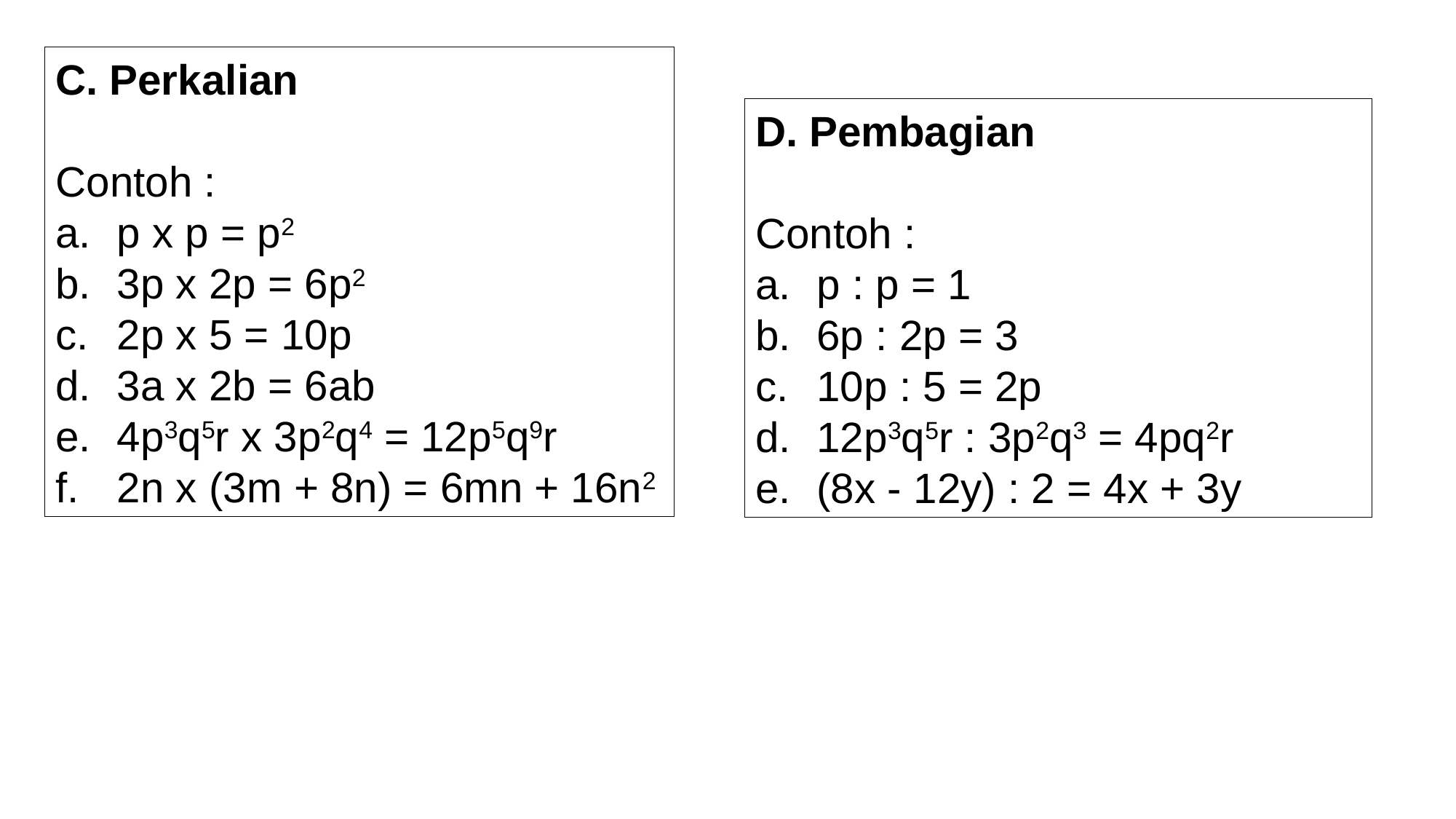

C. Perkalian

Contoh :
p x p = p2
3p x 2p = 6p2
2p x 5 = 10p
3a x 2b = 6ab
4p3q5r x 3p2q4 = 12p5q9r
2n x (3m + 8n) = 6mn + 16n2
D. Pembagian

Contoh :
p : p = 1
6p : 2p = 3
10p : 5 = 2p
12p3q5r : 3p2q3 = 4pq2r
(8x - 12y) : 2 = 4x + 3y